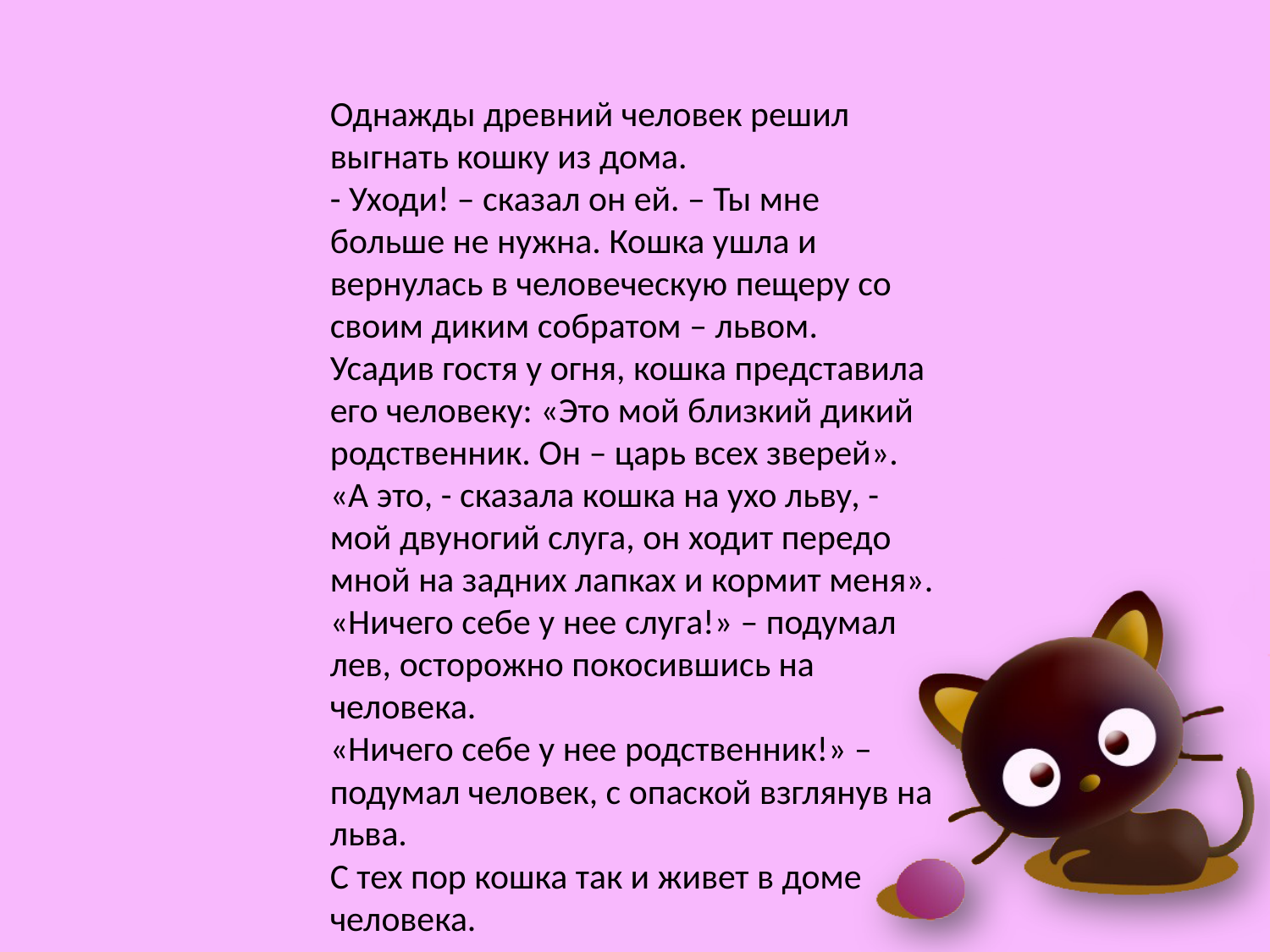

Однажды древний человек решил выгнать кошку из дома.
- Уходи! – сказал он ей. – Ты мне больше не нужна. Кошка ушла и вернулась в человеческую пещеру со своим диким собратом – львом.
Усадив гостя у огня, кошка представила его человеку: «Это мой близкий дикий родственник. Он – царь всех зверей».
«А это, - сказала кошка на ухо льву, - мой двуногий слуга, он ходит передо мной на задних лапках и кормит меня».
«Ничего себе у нее слуга!» – подумал лев, осторожно покосившись на человека.
«Ничего себе у нее родственник!» – подумал человек, с опаской взглянув на льва.
С тех пор кошка так и живет в доме человека.